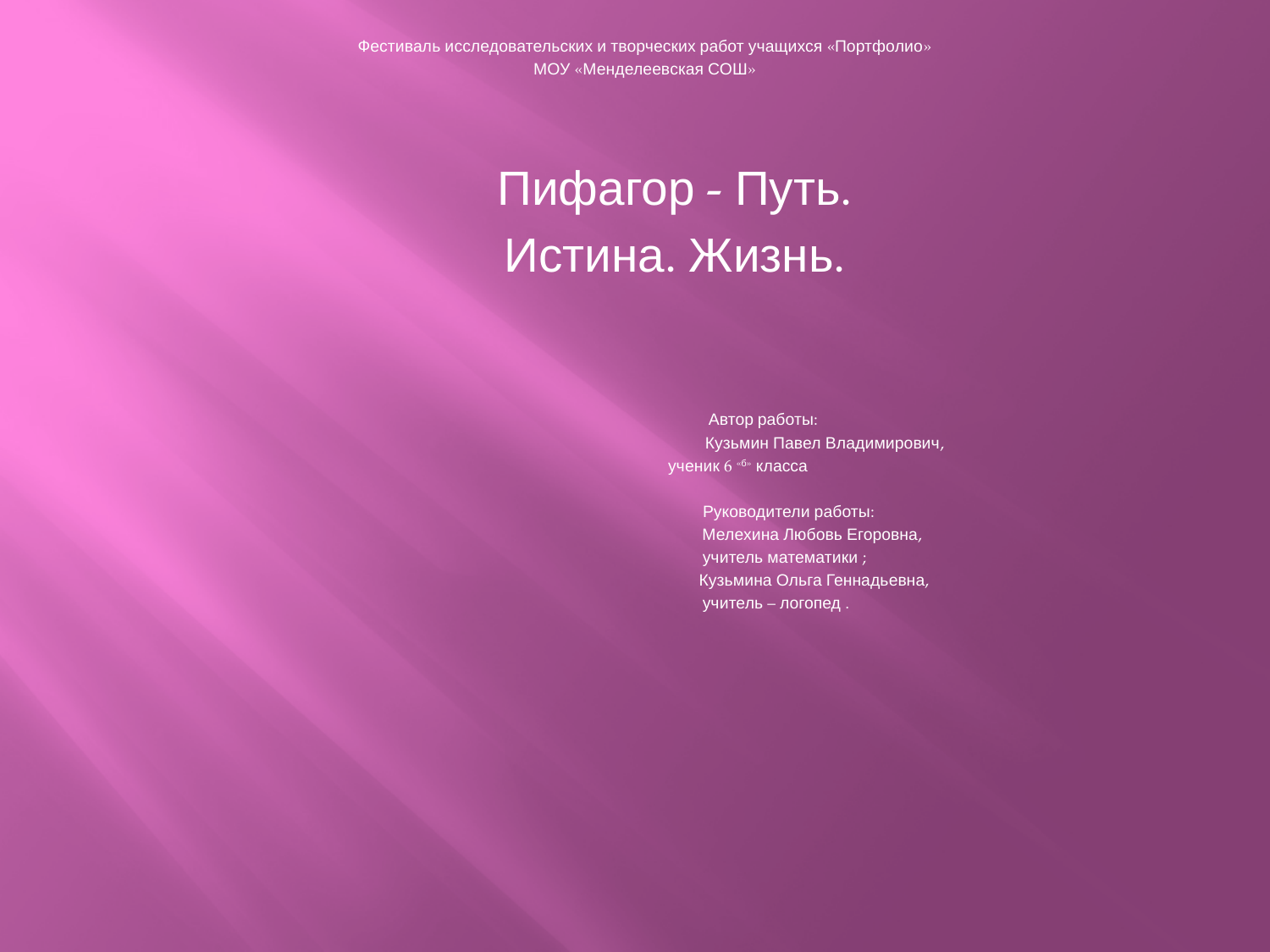

Фестиваль исследовательских и творческих работ учащихся «Портфолио»
МОУ «Менделеевская СОШ»

     Пифагор - Путь.
     Истина. Жизнь.

                                                        Автор работы:
                                                                                     Кузьмин Павел Владимирович,
                                                               ученик 6 «б» класса

                                                                    Руководители работы:
                                                                               Мелехина Любовь Егоровна,
                                                                  учитель математики ;
                                                                                Кузьмина Ольга Геннадьевна,
                                                              учитель – логопед .